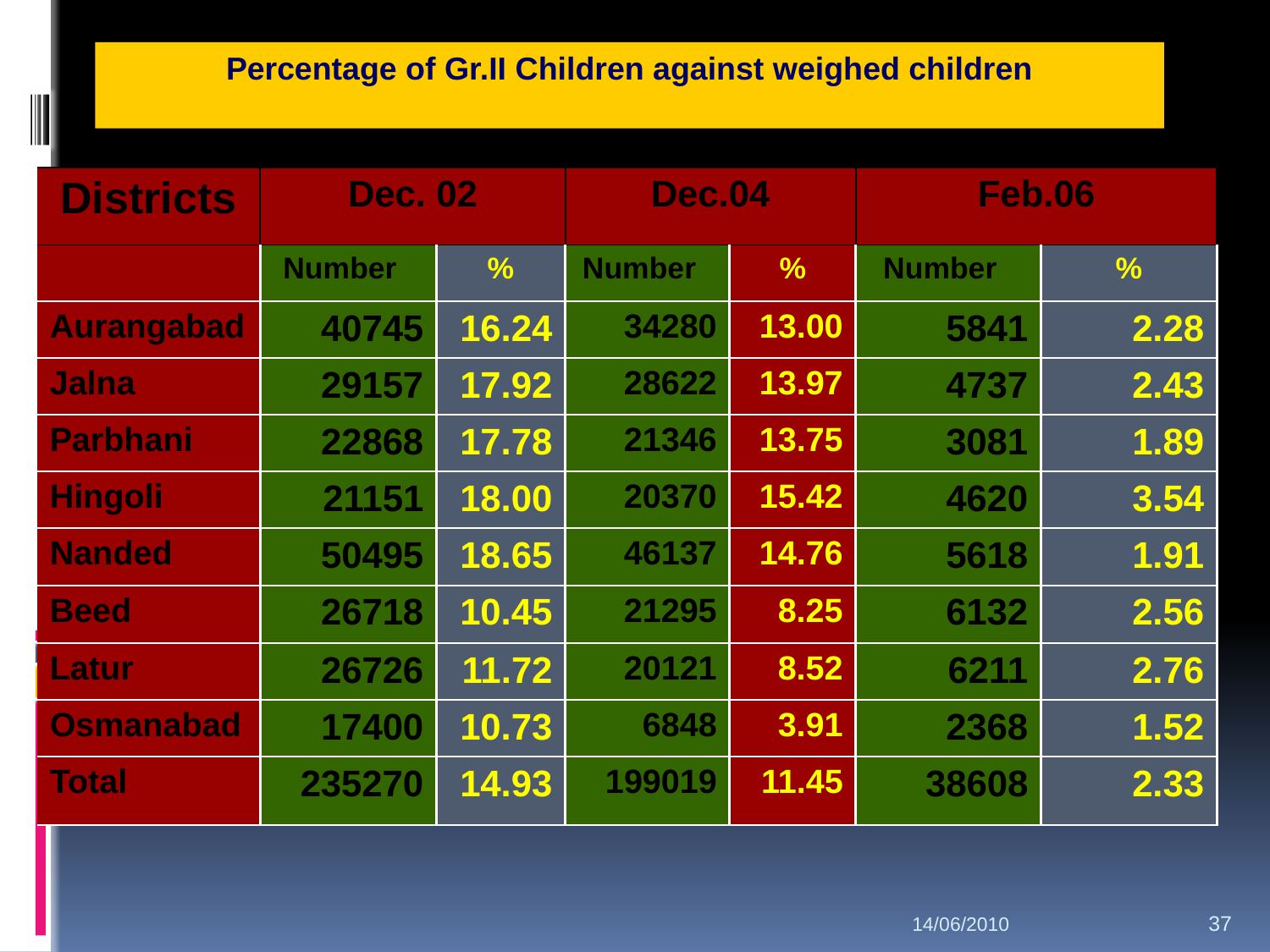

Percentage of Gr.II Children against weighed children
| Districts | Dec. 02 |  | Dec.04 |  | Feb.06 |  |
| --- | --- | --- | --- | --- | --- | --- |
|  | Number | % | Number | % | Number | % |
| Aurangabad | 40745 | 16.24 | 34280 | 13.00 | 5841 | 2.28 |
| Jalna | 29157 | 17.92 | 28622 | 13.97 | 4737 | 2.43 |
| Parbhani | 22868 | 17.78 | 21346 | 13.75 | 3081 | 1.89 |
| Hingoli | 21151 | 18.00 | 20370 | 15.42 | 4620 | 3.54 |
| Nanded | 50495 | 18.65 | 46137 | 14.76 | 5618 | 1.91 |
| Beed | 26718 | 10.45 | 21295 | 8.25 | 6132 | 2.56 |
| Latur | 26726 | 11.72 | 20121 | 8.52 | 6211 | 2.76 |
| Osmanabad | 17400 | 10.73 | 6848 | 3.91 | 2368 | 1.52 |
| Total | 235270 | 14.93 | 199019 | 11.45 | 38608 | 2.33 |
14/06/2010
37